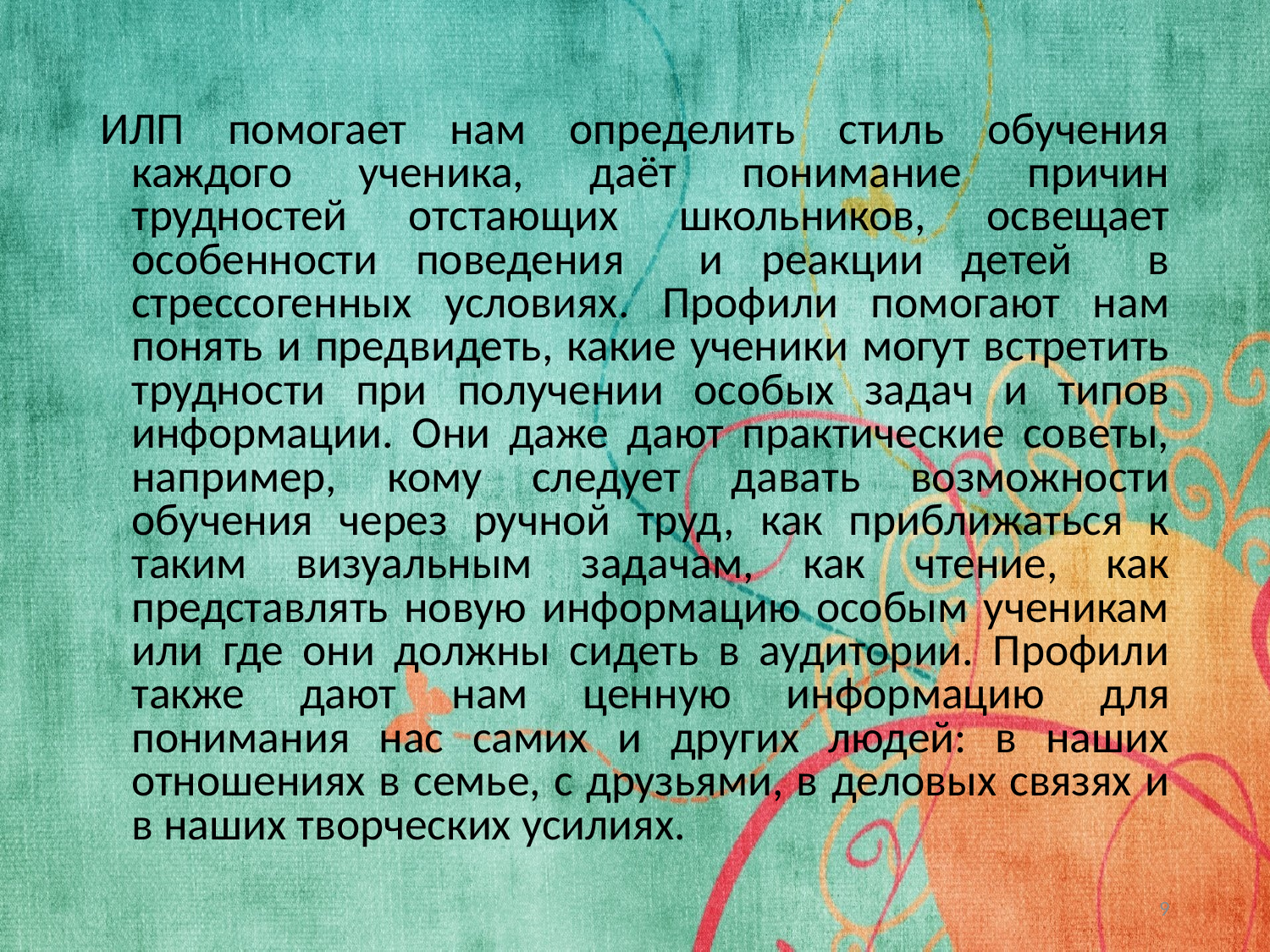

#
ИЛП помогает нам определить стиль обучения каждого ученика, даёт понимание причин трудностей отстающих школьников, освещает особенности поведения  и реакции детей  в стрессогенных условиях. Профили помогают нам понять и предвидеть, какие ученики могут встретить трудности при получении особых задач и типов информации. Они даже дают практические советы, например, кому следует давать возможности обучения через ручной труд, как приближаться к таким визуальным задачам, как чтение, как представлять новую информацию особым ученикам или где они должны сидеть в аудитории. Профили также дают нам ценную информацию для понимания нас самих и других людей: в наших отношениях в семье, с друзьями, в деловых связях и в наших творческих усилиях.

9